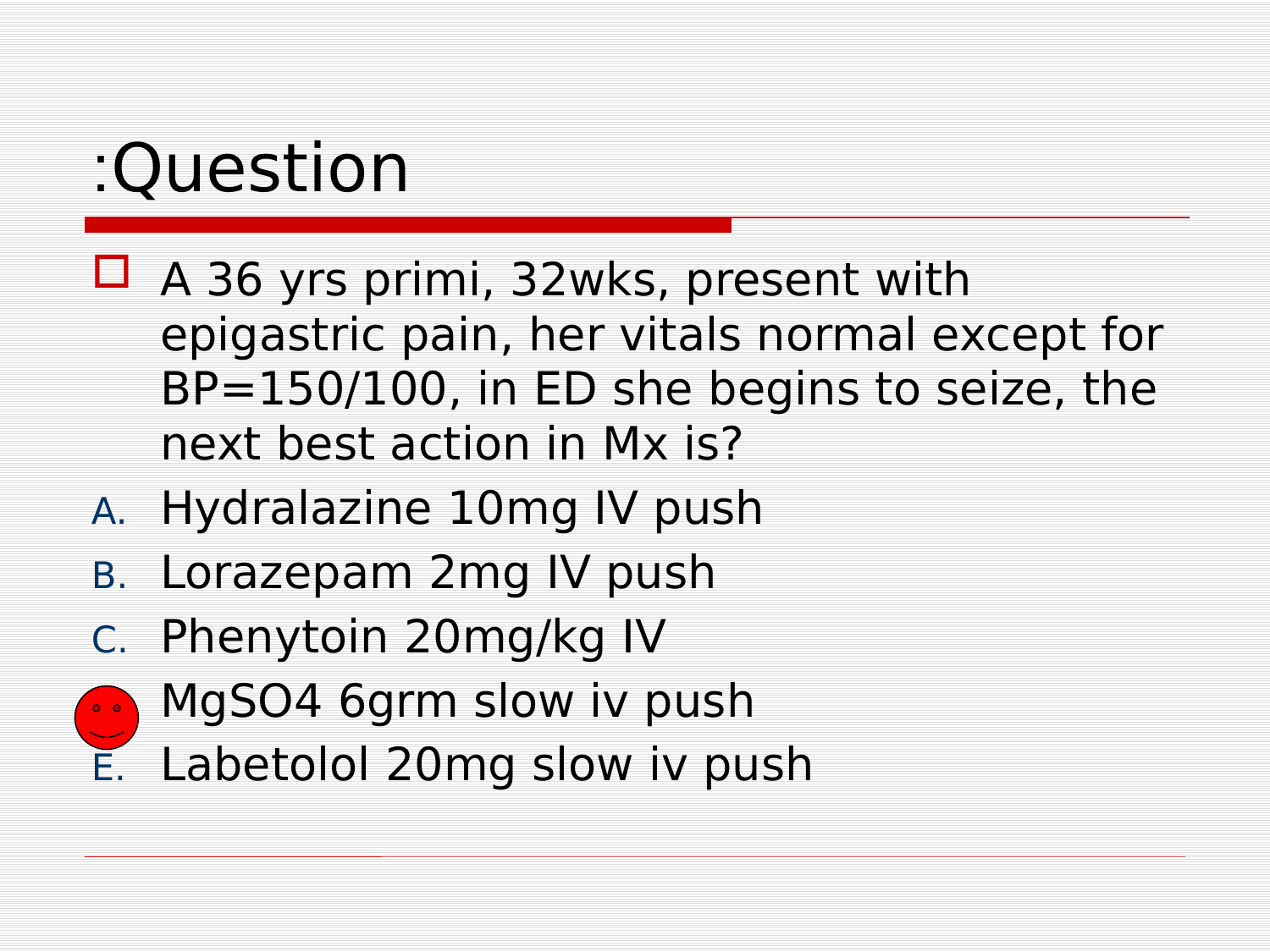

# Question:
A 36 yrs primi, 32wks, present with epigastric pain, her vitals normal except for BP=150/100, in ED she begins to seize, the next best action in Mx is?
Hydralazine 10mg IV push
Lorazepam 2mg IV push
Phenytoin 20mg/kg IV
MgSO4 6grm slow iv push
Labetolol 20mg slow iv push